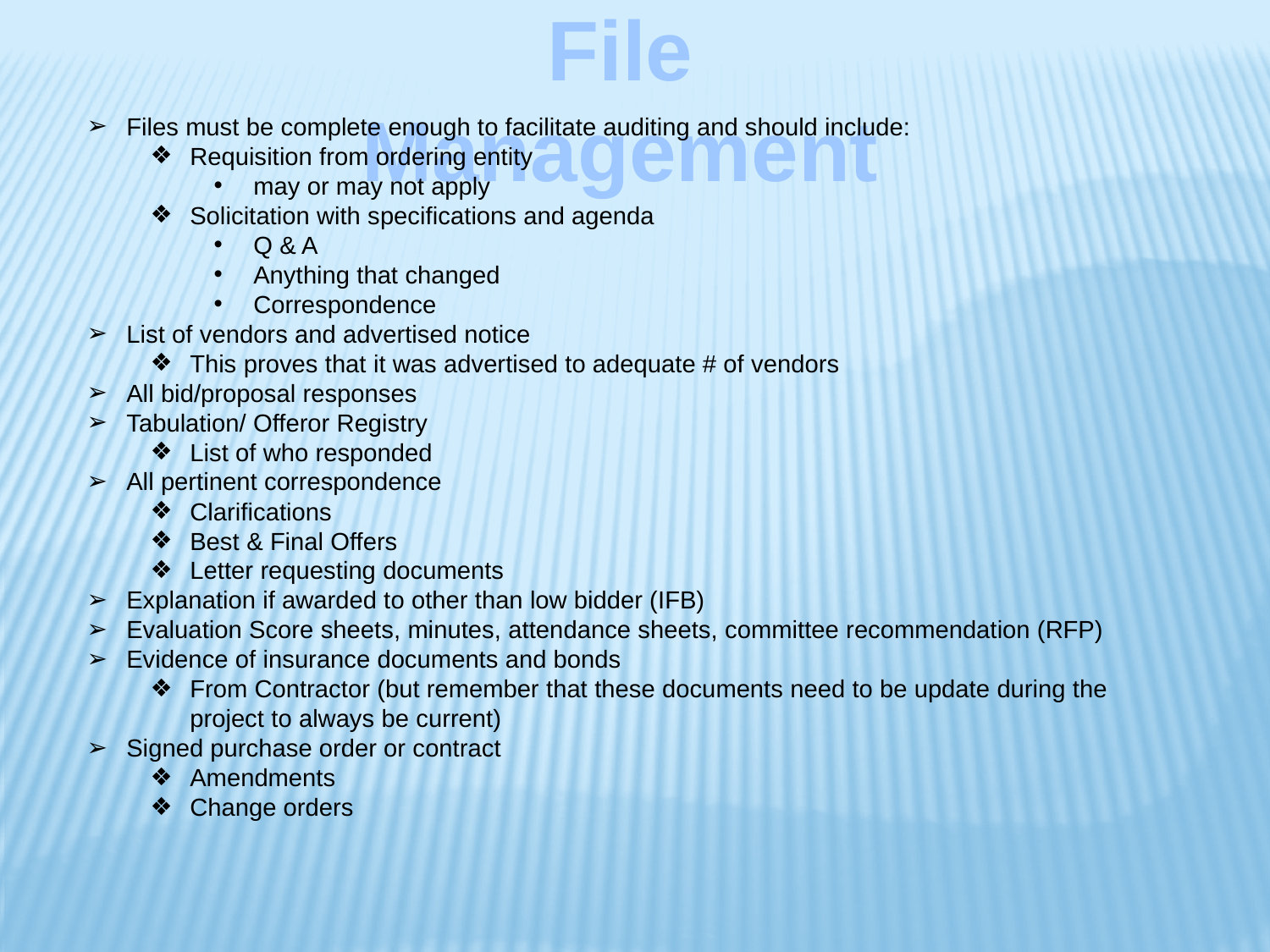

File Management
Files must be complete enough to facilitate auditing and should include:
Requisition from ordering entity
may or may not apply
Solicitation with specifications and agenda
Q & A
Anything that changed
Correspondence
List of vendors and advertised notice
This proves that it was advertised to adequate # of vendors
All bid/proposal responses
Tabulation/ Offeror Registry
List of who responded
All pertinent correspondence
Clarifications
Best & Final Offers
Letter requesting documents
Explanation if awarded to other than low bidder (IFB)
Evaluation Score sheets, minutes, attendance sheets, committee recommendation (RFP)
Evidence of insurance documents and bonds
From Contractor (but remember that these documents need to be update during the project to always be current)
Signed purchase order or contract
Amendments
Change orders